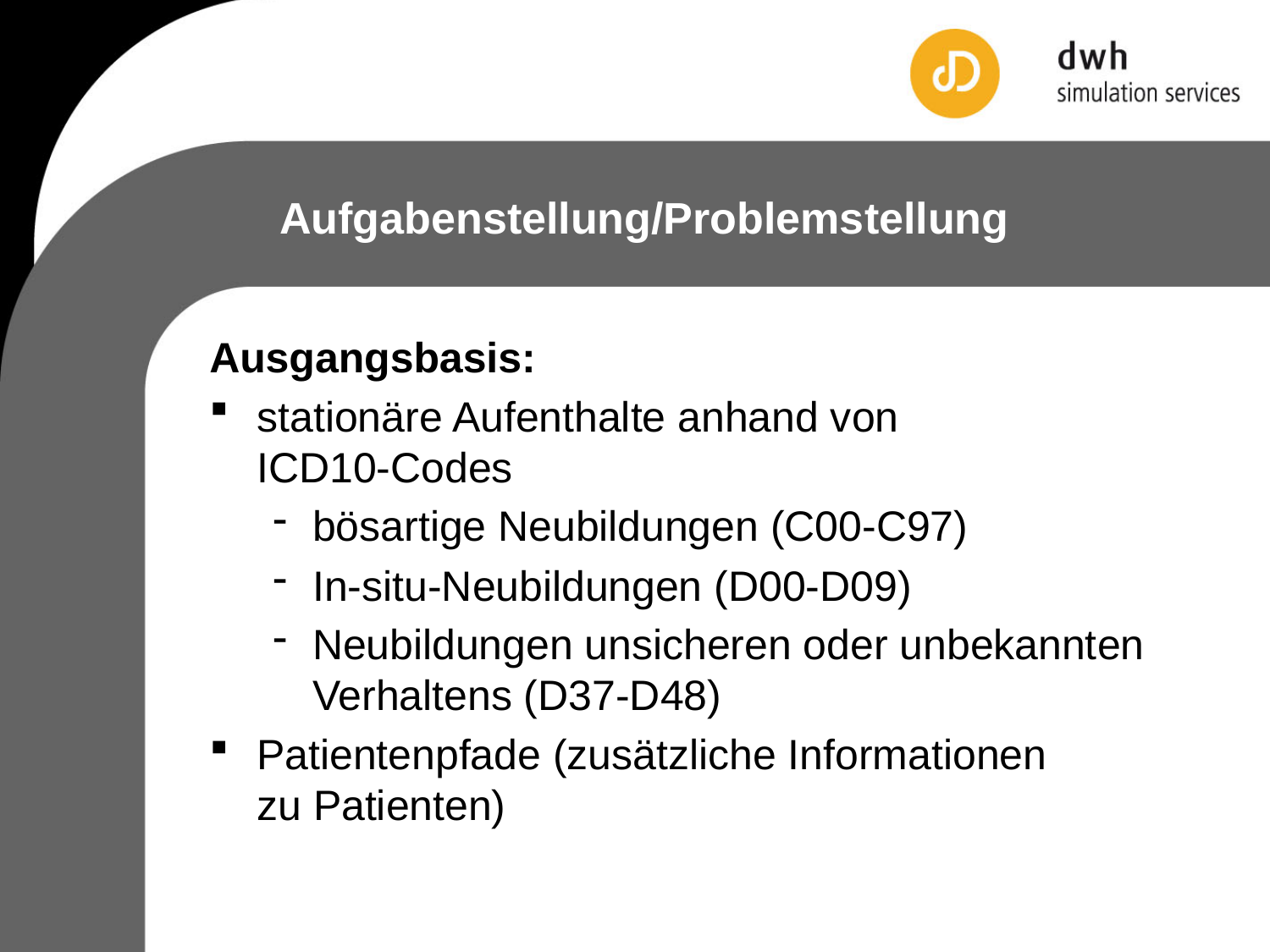

Aufgabenstellung/Problemstellung
Ausgangsbasis:
stationäre Aufenthalte anhand von
ICD10-Codes
bösartige Neubildungen (C00-C97)
In-situ-Neubildungen (D00-D09)
Neubildungen unsicheren oder unbekannten Verhaltens (D37-D48)
Patientenpfade (zusätzliche Informationen
zu Patienten)